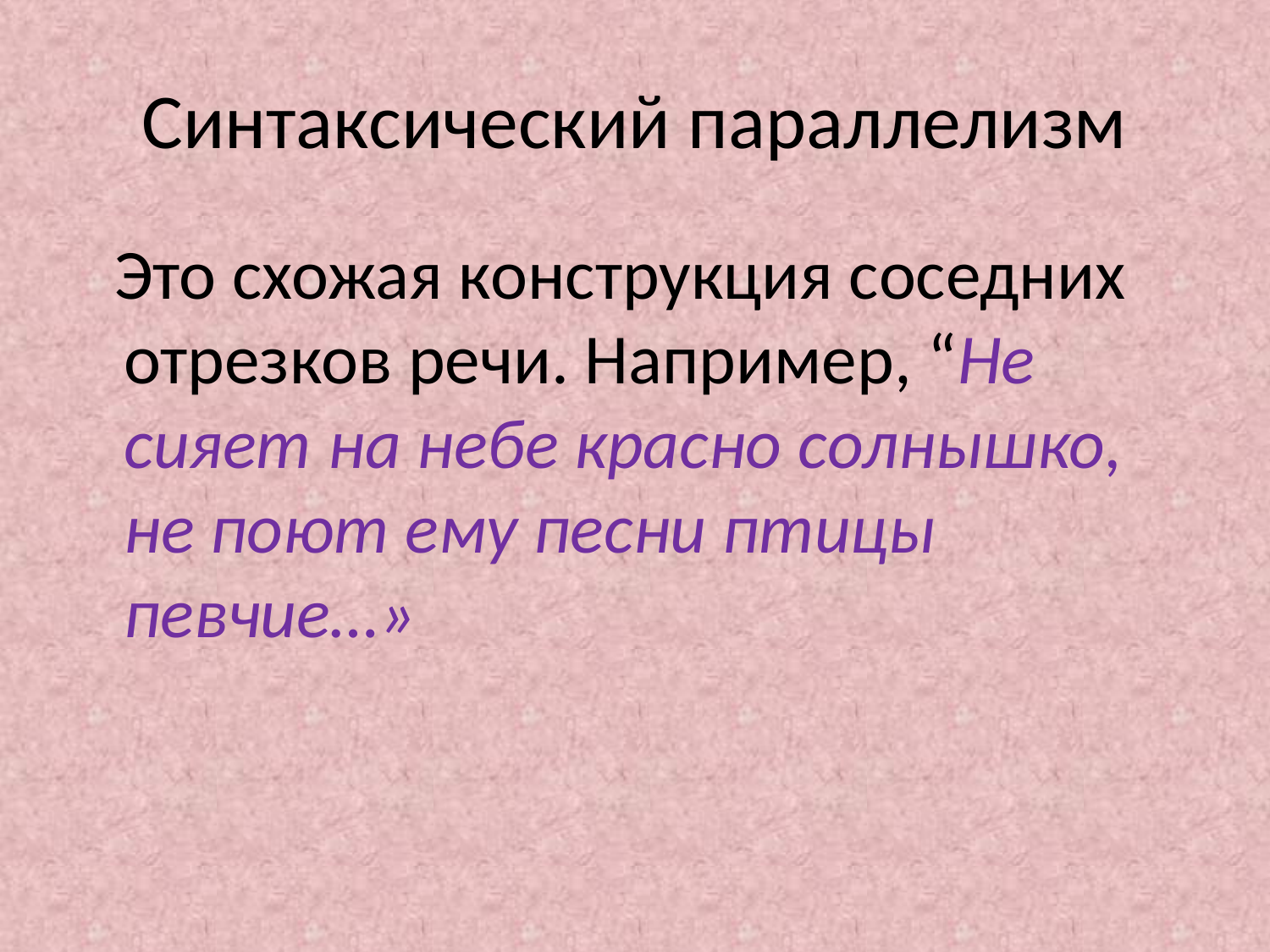

# Синтаксический параллелизм
   Это схожая конструкция соседних отрезков речи. Например, “Не сияет на небе красно солнышко, не поют ему песни птицы певчие…»